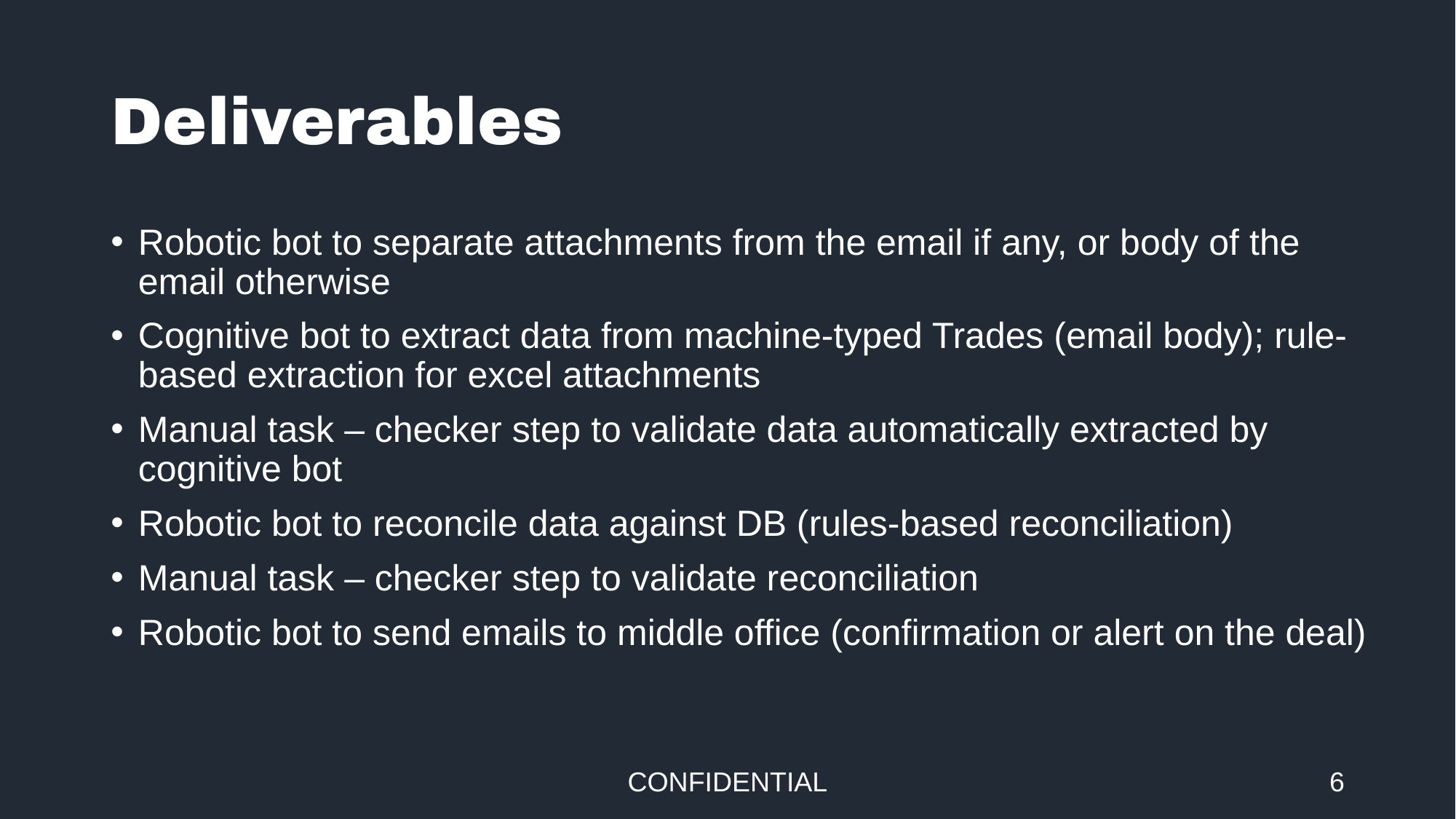

# Deliverables
Robotic bot to separate attachments from the email if any, or body of the email otherwise
Cognitive bot to extract data from machine-typed Trades (email body); rule-based extraction for excel attachments
Manual task – checker step to validate data automatically extracted by cognitive bot
Robotic bot to reconcile data against DB (rules-based reconciliation)
Manual task – checker step to validate reconciliation
Robotic bot to send emails to middle office (confirmation or alert on the deal)
CONFIDENTIAL
6